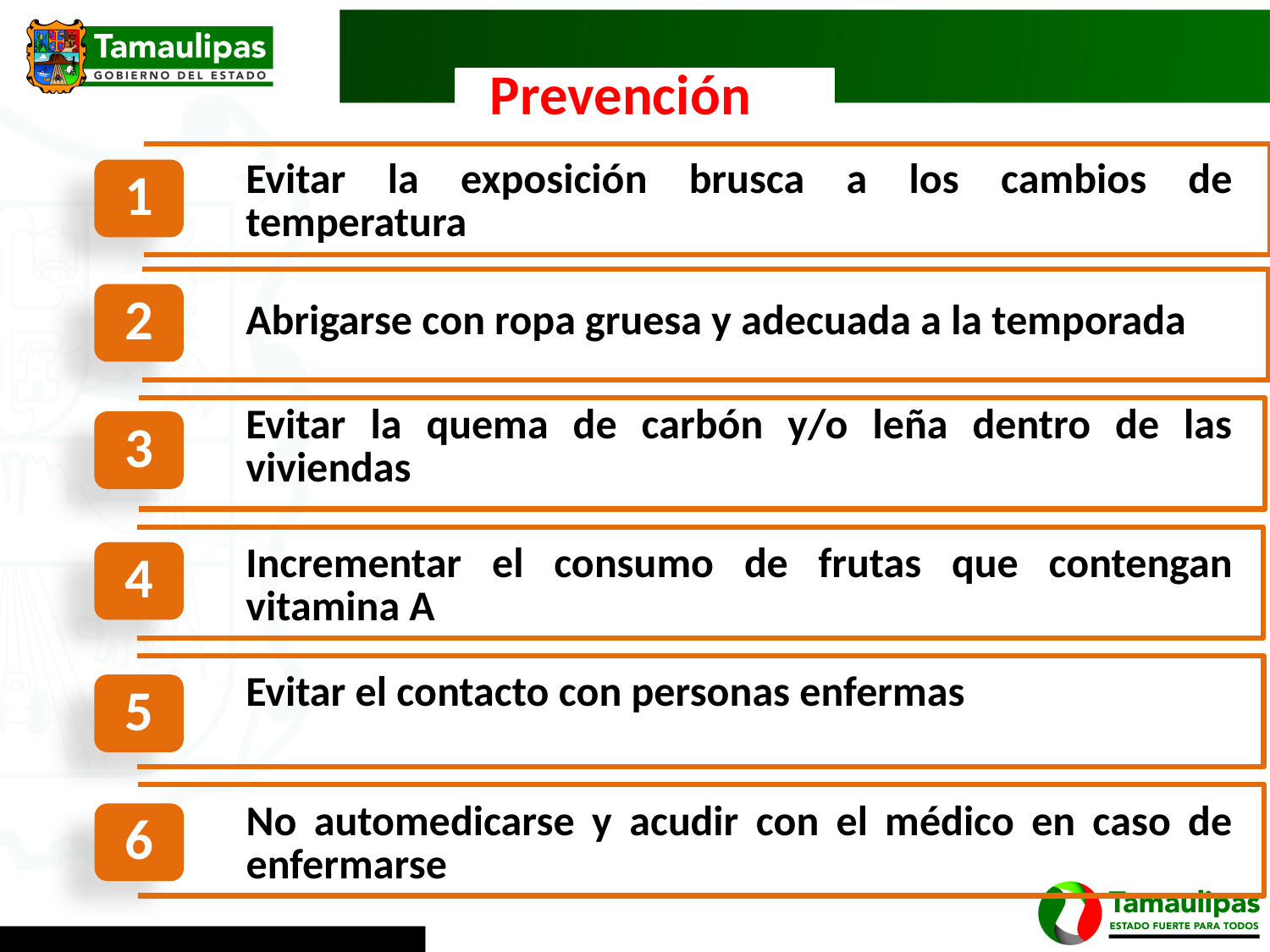

Prevención

Evitar la exposición brusca a los cambios de temperatura
1

2
Abrigarse con ropa gruesa y adecuada a la temporada

Evitar la quema de carbón y/o leña dentro de las viviendas
3

Incrementar el consumo de frutas que contengan vitamina A
4

Evitar el contacto con personas enfermas
5

No automedicarse y acudir con el médico en caso de enfermarse
6